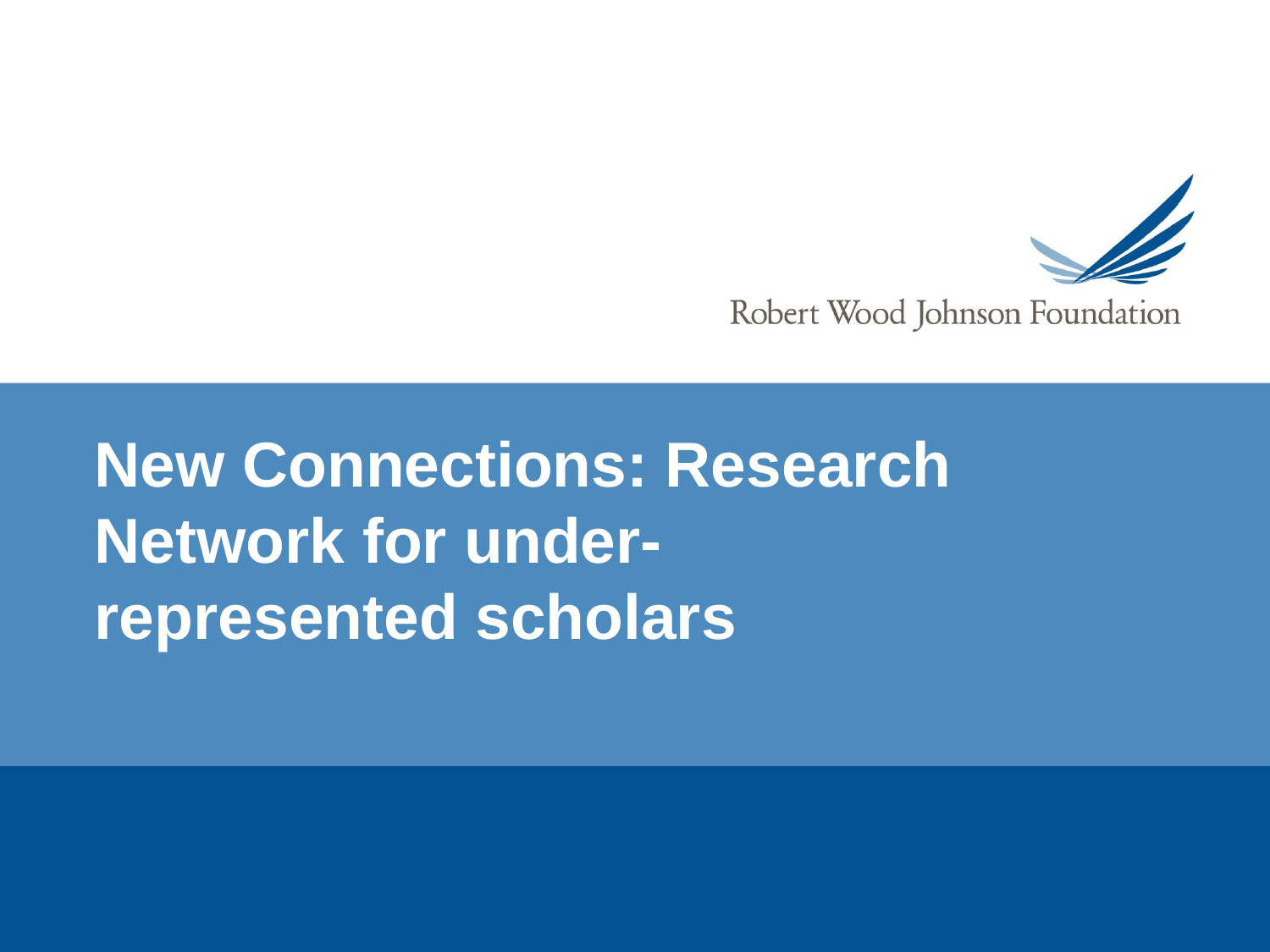

# New Connections: Research Network for under-represented scholars